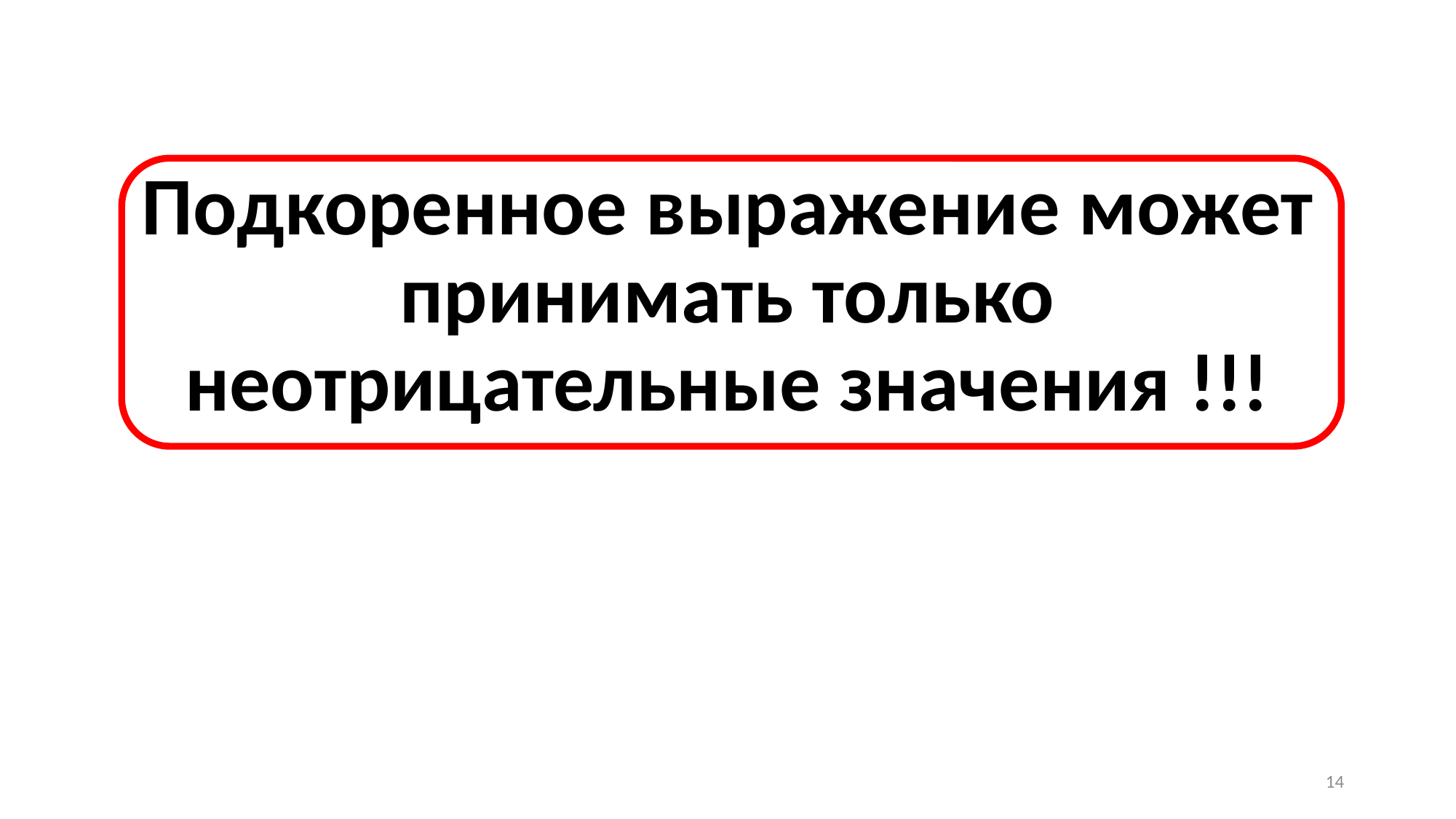

Подкоренное выражение может принимать только неотрицательные значения !!!

14